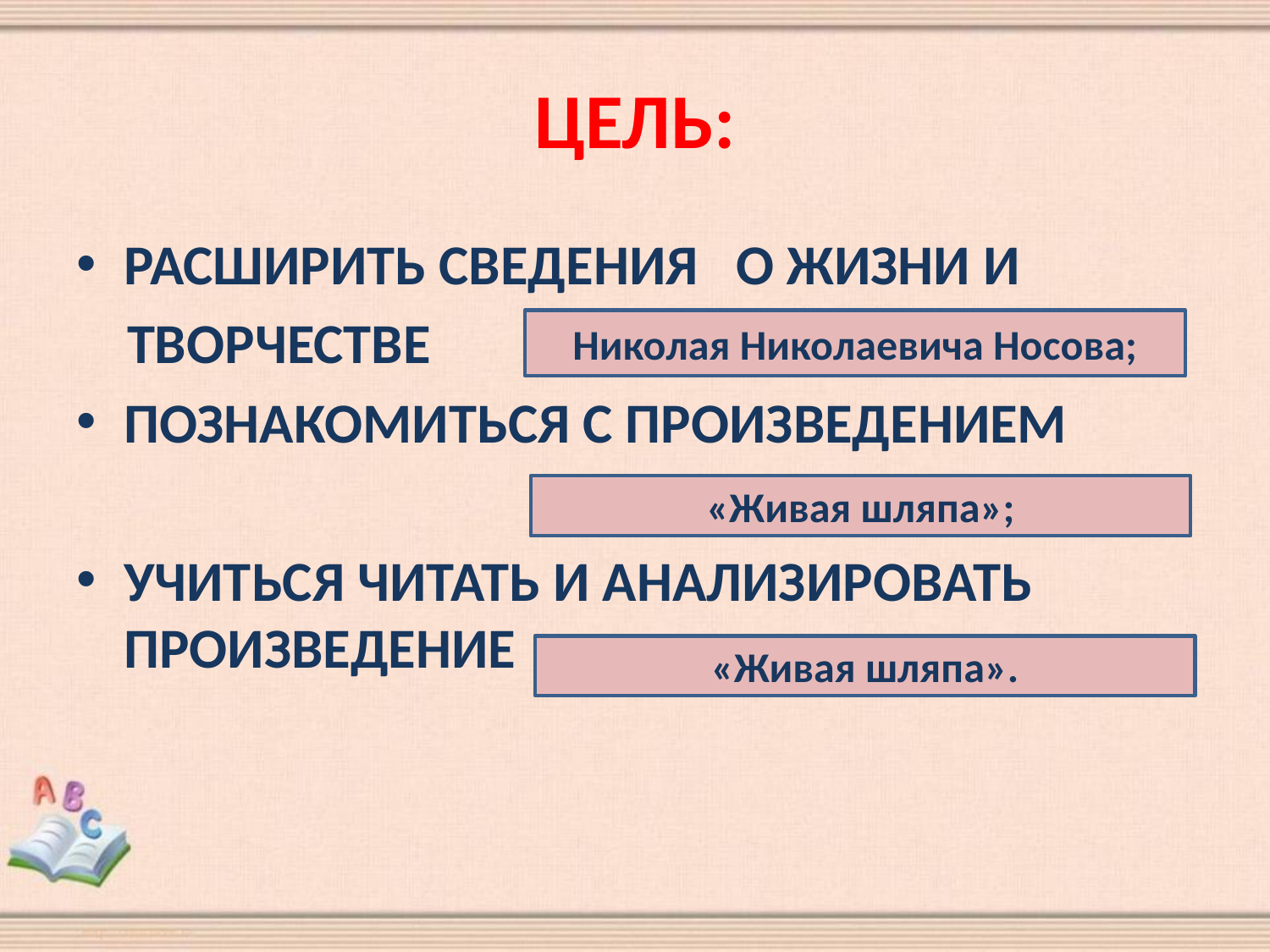

# ЦЕЛЬ:
РАСШИРИТЬ СВЕДЕНИЯ   О ЖИЗНИ И
    ТВОРЧЕСТВЕ
ПОЗНАКОМИТЬСЯ С ПРОИЗВЕДЕНИЕМ

УЧИТЬСЯ ЧИТАТЬ И АНАЛИЗИРОВАТЬ ПРОИЗВЕДЕНИЕ

Николая Николаевича Носова;
«Живая шляпа»;
«Живая шляпа».